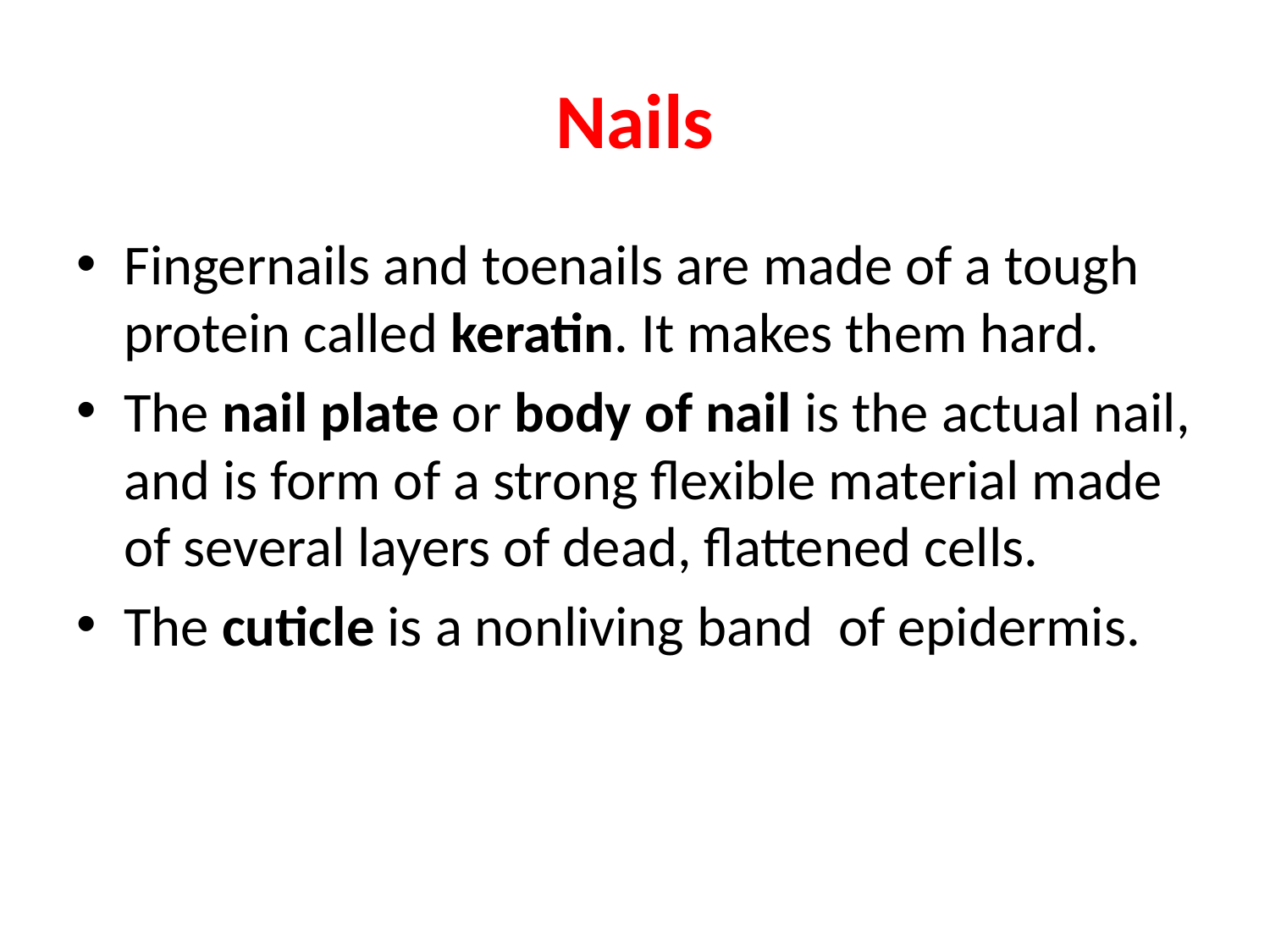

# Nails
Fingernails and toenails are made of a tough protein called keratin. It makes them hard.
The nail plate or body of nail is the actual nail, and is form of a strong flexible material made of several layers of dead, flattened cells.
The cuticle is a nonliving band  of epidermis.